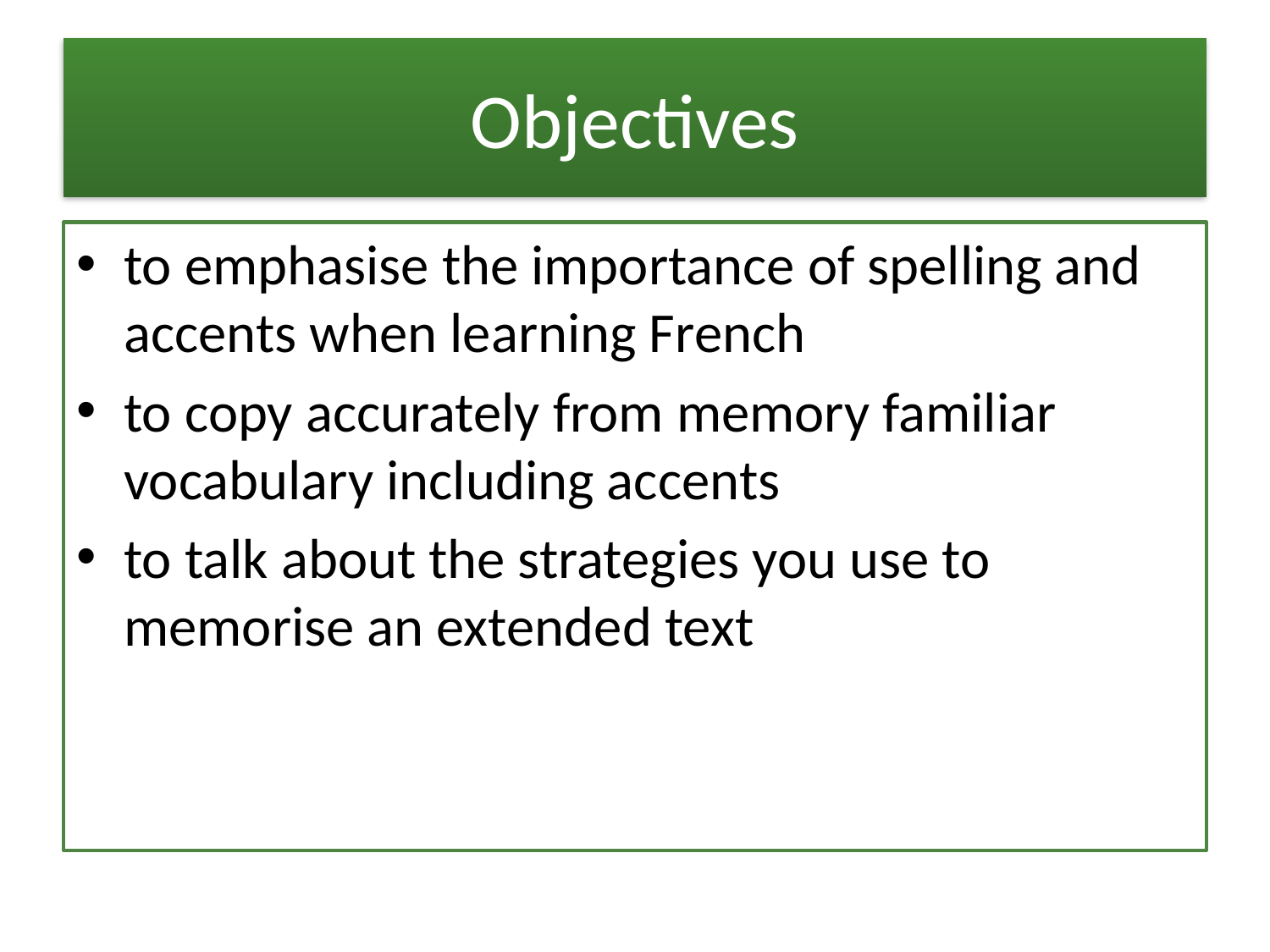

# Objectives
to emphasise the importance of spelling and accents when learning French
to copy accurately from memory familiar vocabulary including accents
to talk about the strategies you use to memorise an extended text